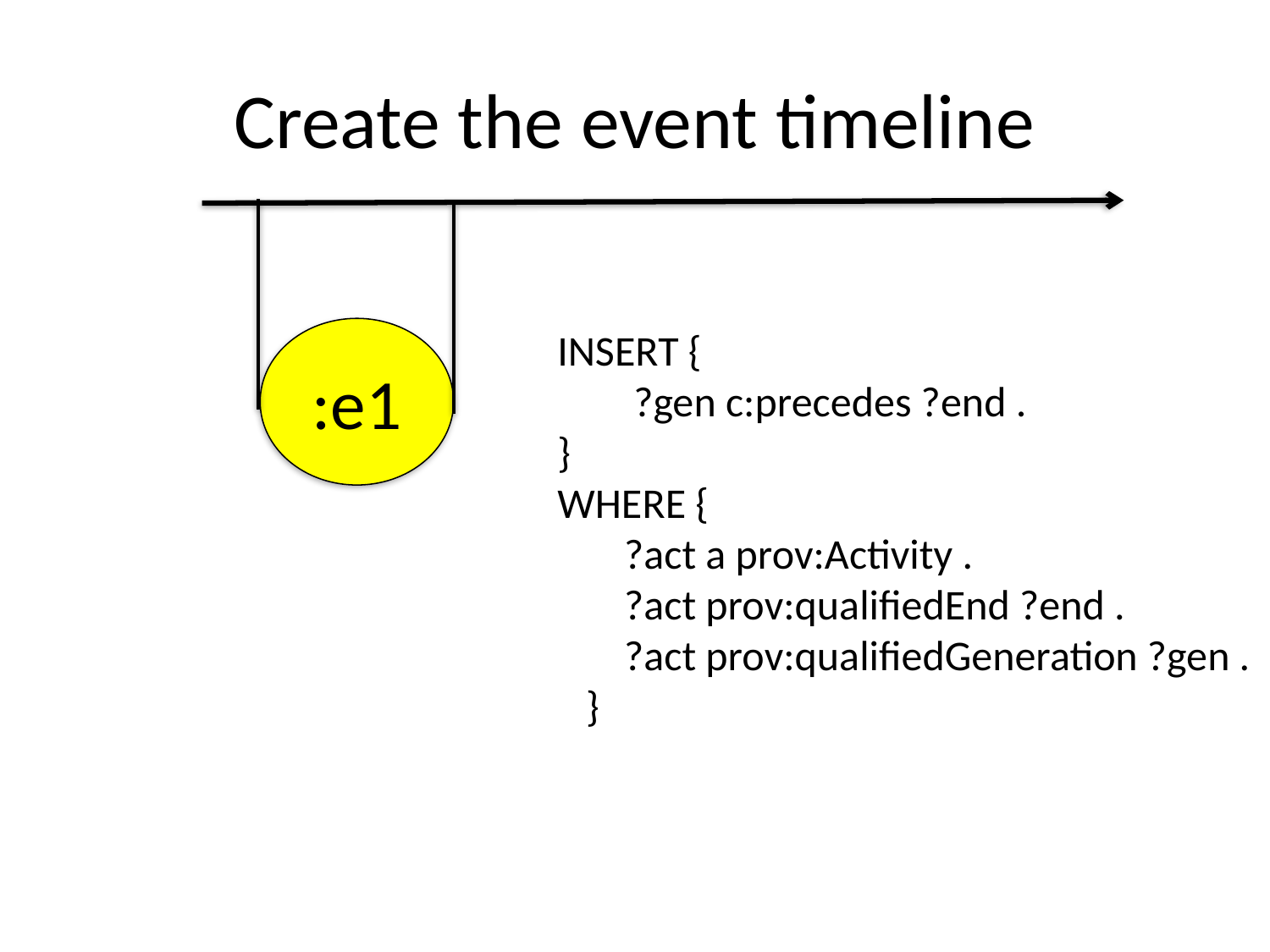

# Create the event timeline
 INSERT {
         ?gen c:precedes ?end .
 }
 WHERE {
        ?act a prov:Activity .
        ?act prov:qualifiedEnd ?end .
        ?act prov:qualifiedGeneration ?gen .
    }
:e1